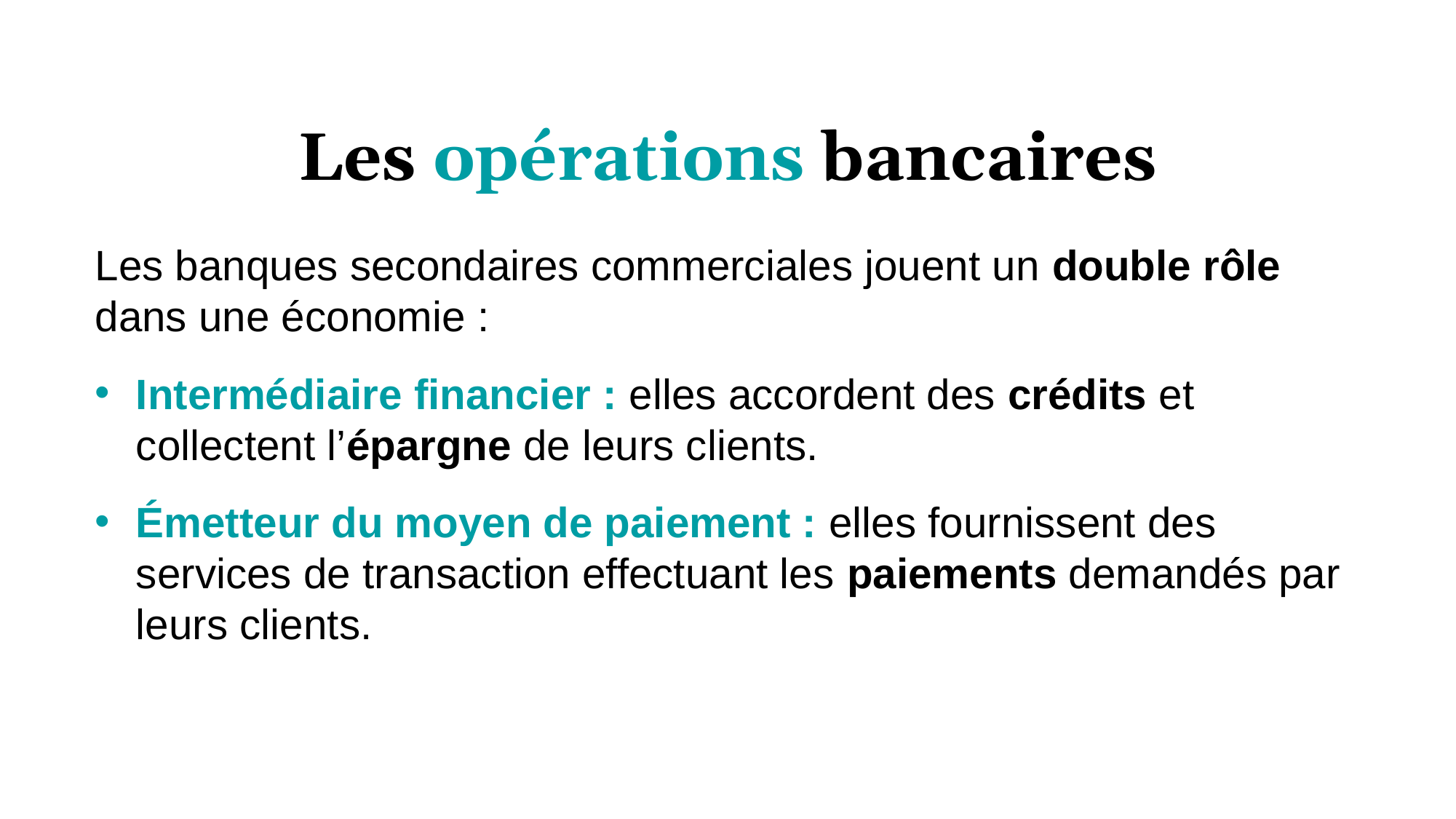

# Les opérations bancaires
Les banques secondaires commerciales jouent un double rôle dans une économie :
Intermédiaire financier : elles accordent des crédits et collectent l’épargne de leurs clients.
Émetteur du moyen de paiement : elles fournissent des services de transaction effectuant les paiements demandés par leurs clients.